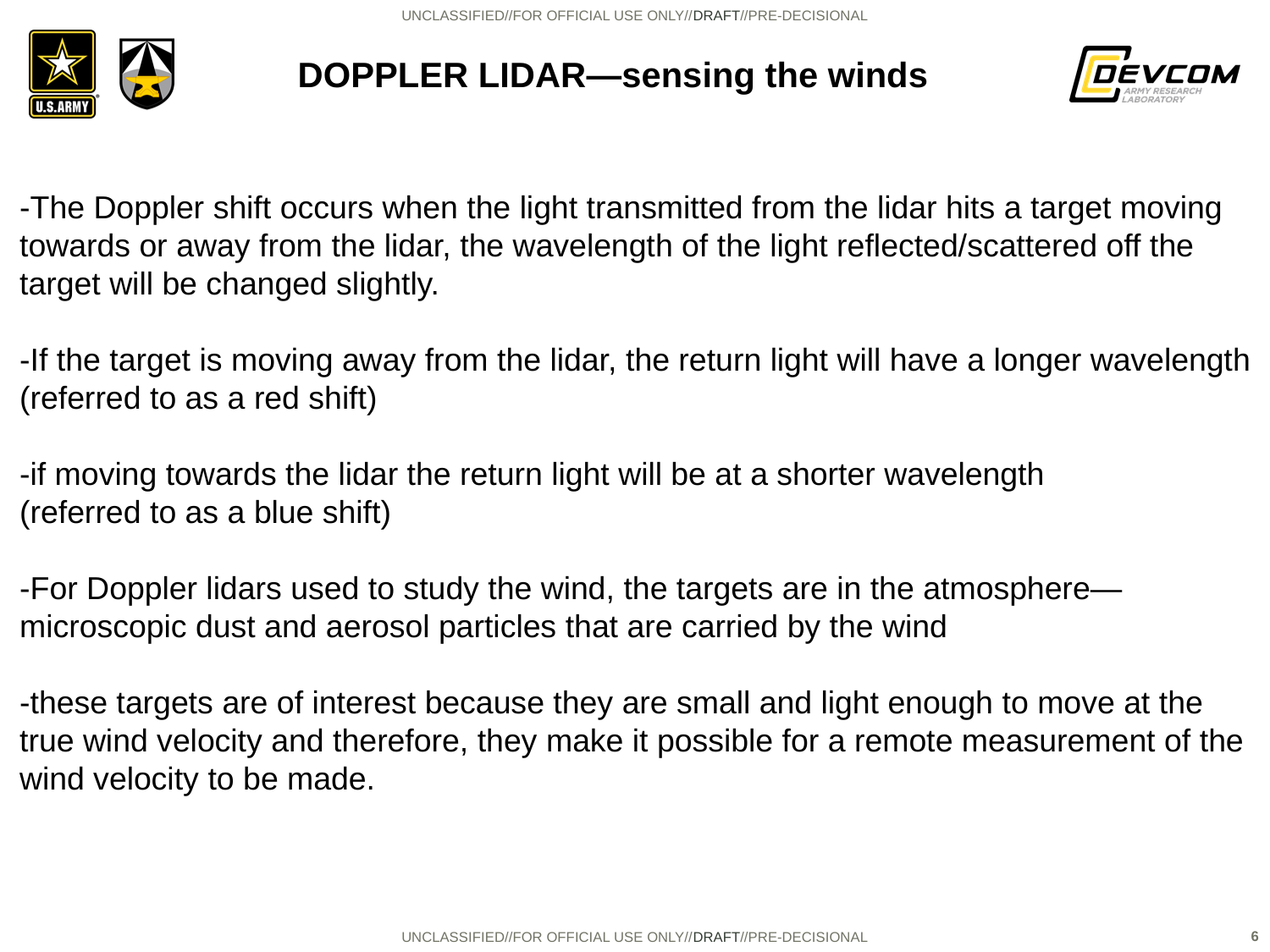

# Doppler lidar—sensing the winds
-The Doppler shift occurs when the light transmitted from the lidar hits a target moving
towards or away from the lidar, the wavelength of the light reflected/scattered off the
target will be changed slightly.

-If the target is moving away from the lidar, the return light will have a longer wavelength
(referred to as a red shift)

-if moving towards the lidar the return light will be at a shorter wavelength
(referred to as a blue shift)

-For Doppler lidars used to study the wind, the targets are in the atmosphere—
microscopic dust and aerosol particles that are carried by the wind

-these targets are of interest because they are small and light enough to move at the
true wind velocity and therefore, they make it possible for a remote measurement of the
wind velocity to be made.